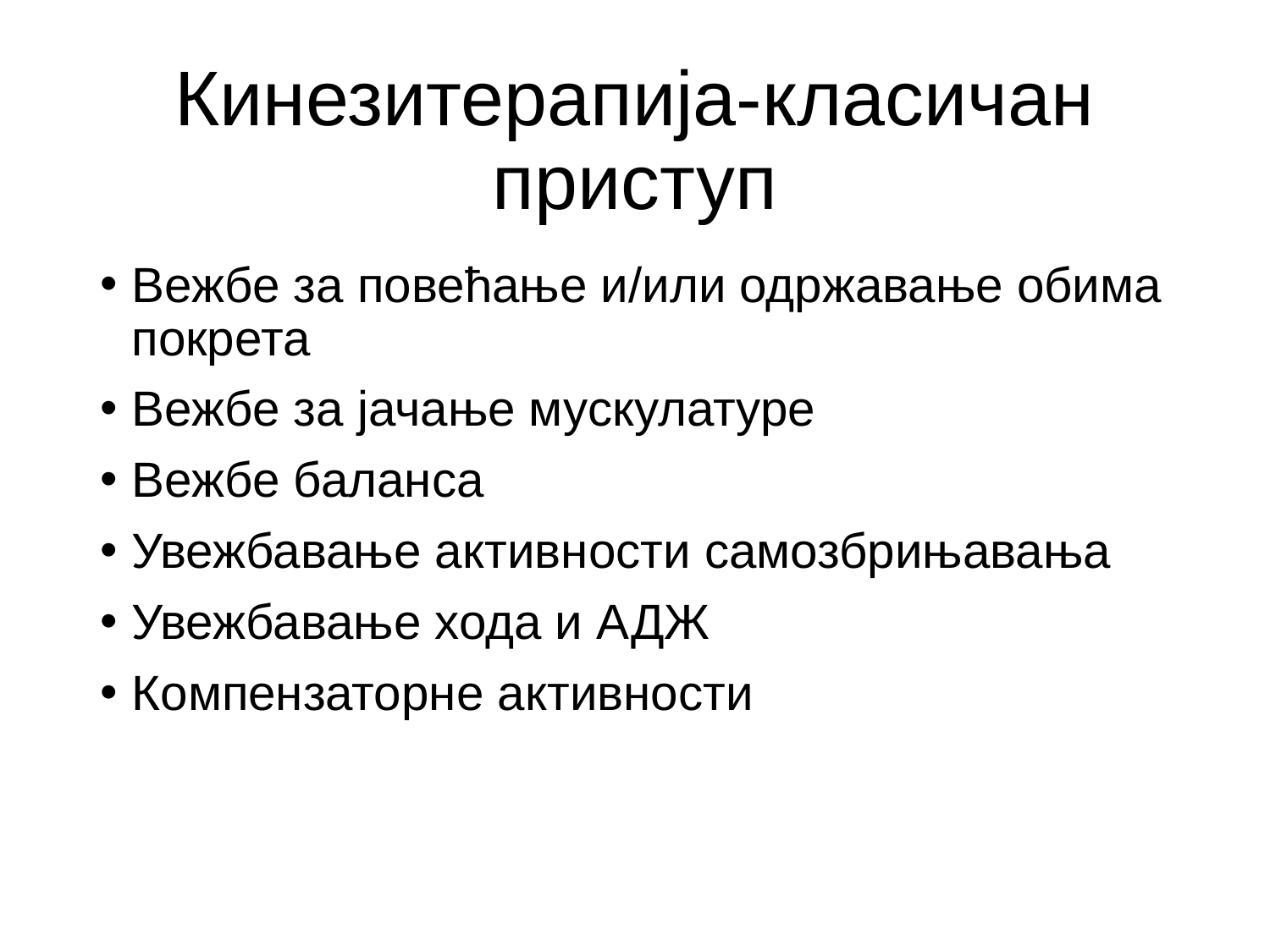

# Кинезитерапија-класичан приступ
Вежбе за повећање и/или одржавање обима покрета
Вежбе за јачање мускулатуре
Вежбе баланса
Увежбавање активности самозбрињавања
Увежбавање хода и АДЖ
Компензаторне активности